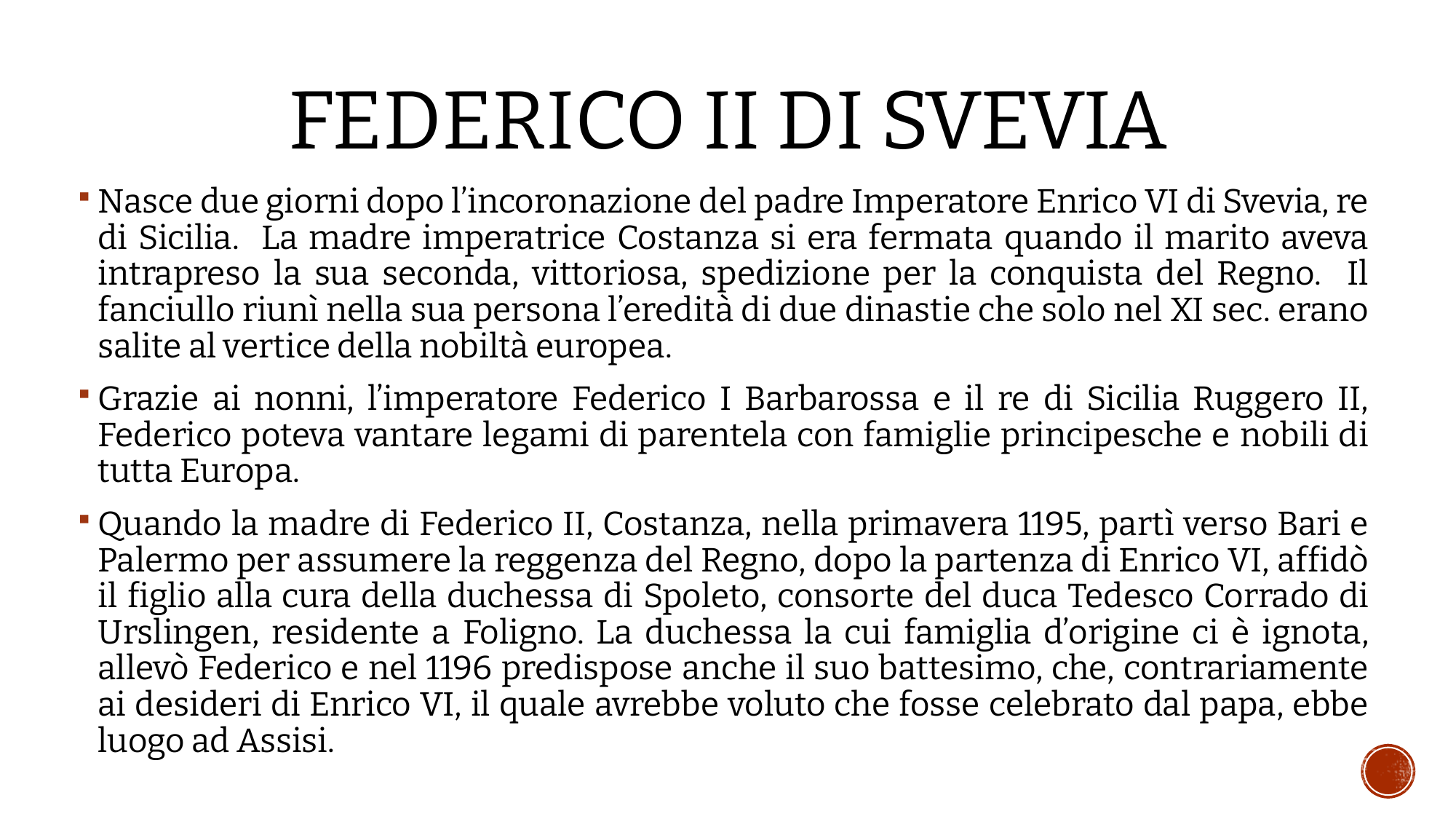

# Federico II di svevia
Nasce due giorni dopo l’incoronazione del padre Imperatore Enrico VI di Svevia, re di Sicilia.  La madre imperatrice Costanza si era fermata quando il marito aveva intrapreso la sua seconda, vittoriosa, spedizione per la conquista del Regno.  Il fanciullo riunì nella sua persona l’eredità di due dinastie che solo nel XI sec. erano salite al vertice della nobiltà europea.
Grazie ai nonni, l’imperatore Federico I Barbarossa e il re di Sicilia Ruggero II, Federico poteva vantare legami di parentela con famiglie principesche e nobili di tutta Europa.
Quando la madre di Federico II, Costanza, nella primavera 1195, partì verso Bari e Palermo per assumere la reggenza del Regno, dopo la partenza di Enrico VI, affidò il figlio alla cura della duchessa di Spoleto, consorte del duca Tedesco Corrado di Urslingen, residente a Foligno. La duchessa la cui famiglia d’origine ci è ignota, allevò Federico e nel 1196 predispose anche il suo battesimo, che, contrariamente ai desideri di Enrico VI, il quale avrebbe voluto che fosse celebrato dal papa, ebbe luogo ad Assisi.